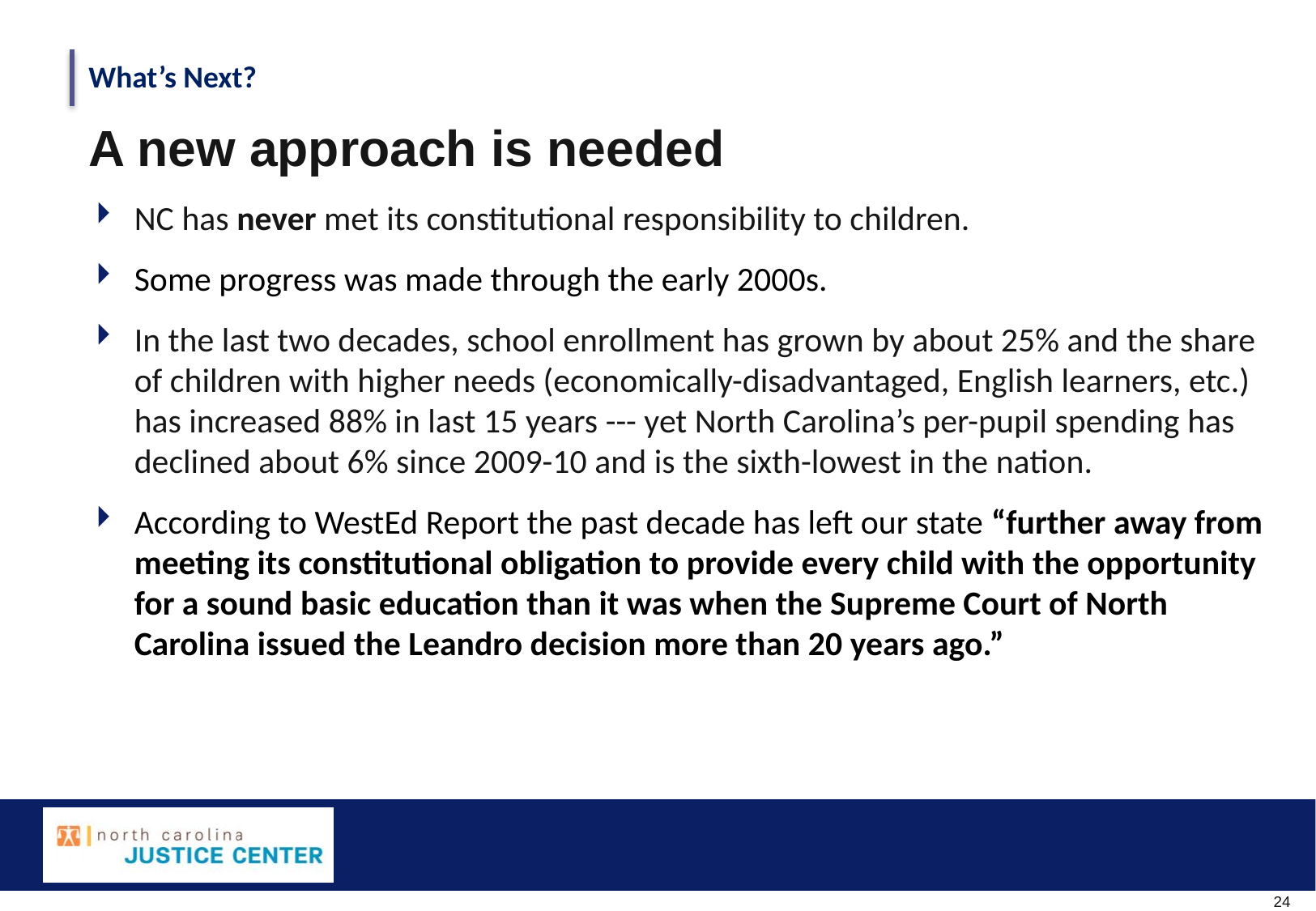

What’s Next?
A new approach is needed
NC has never met its constitutional responsibility to children.
Some progress was made through the early 2000s.
In the last two decades, school enrollment has grown by about 25% and the share of children with higher needs (economically-disadvantaged, English learners, etc.) has increased 88% in last 15 years --- yet North Carolina’s per-pupil spending has declined about 6% since 2009-10 and is the sixth-lowest in the nation.
According to WestEd Report the past decade has left our state “further away from meeting its constitutional obligation to provide every child with the opportunity for a sound basic education than it was when the Supreme Court of North Carolina issued the Leandro decision more than 20 years ago.”